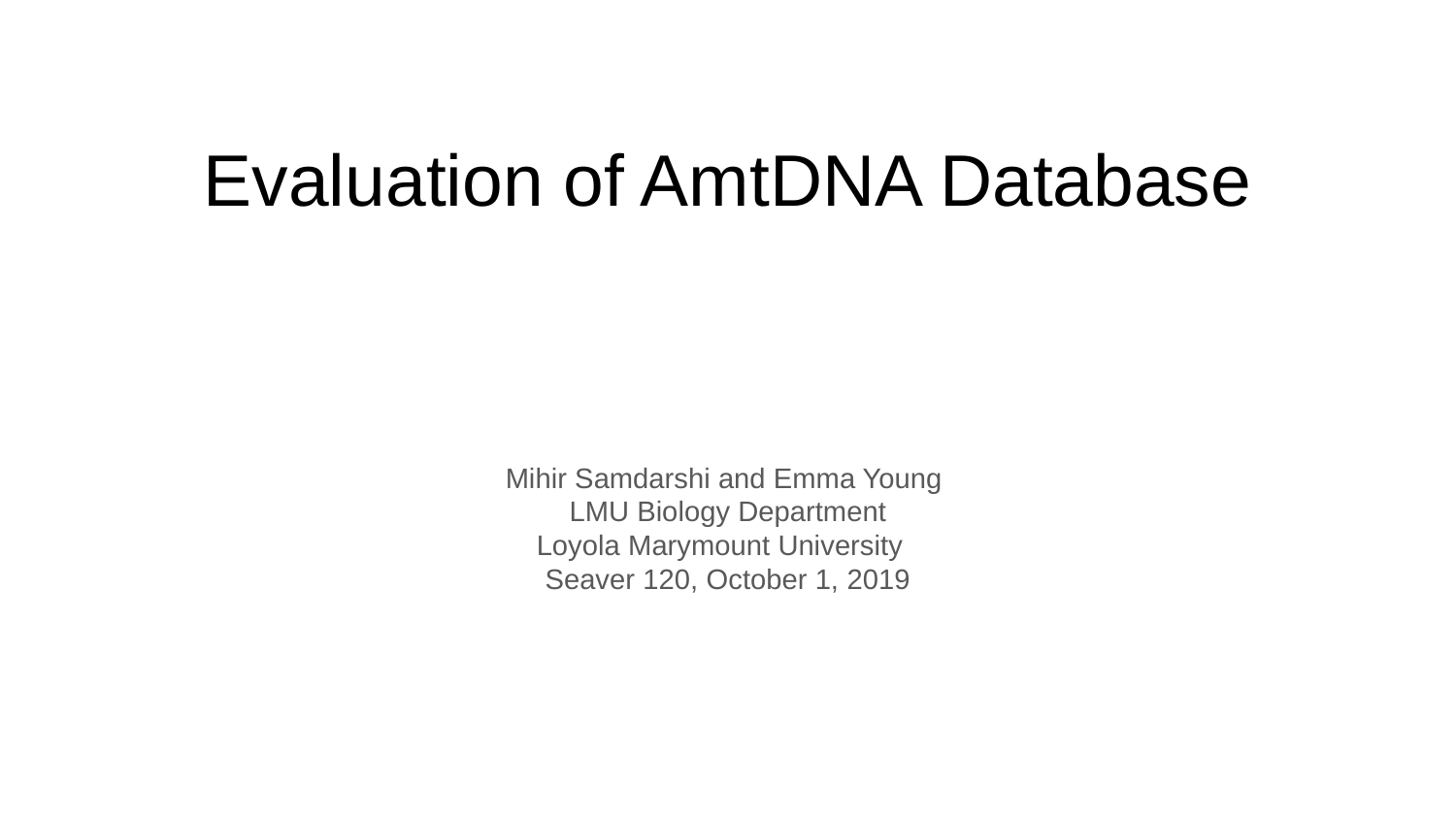

# Evaluation of AmtDNA Database
Mihir Samdarshi and Emma Young
LMU Biology Department
Loyola Marymount University
Seaver 120, October 1, 2019